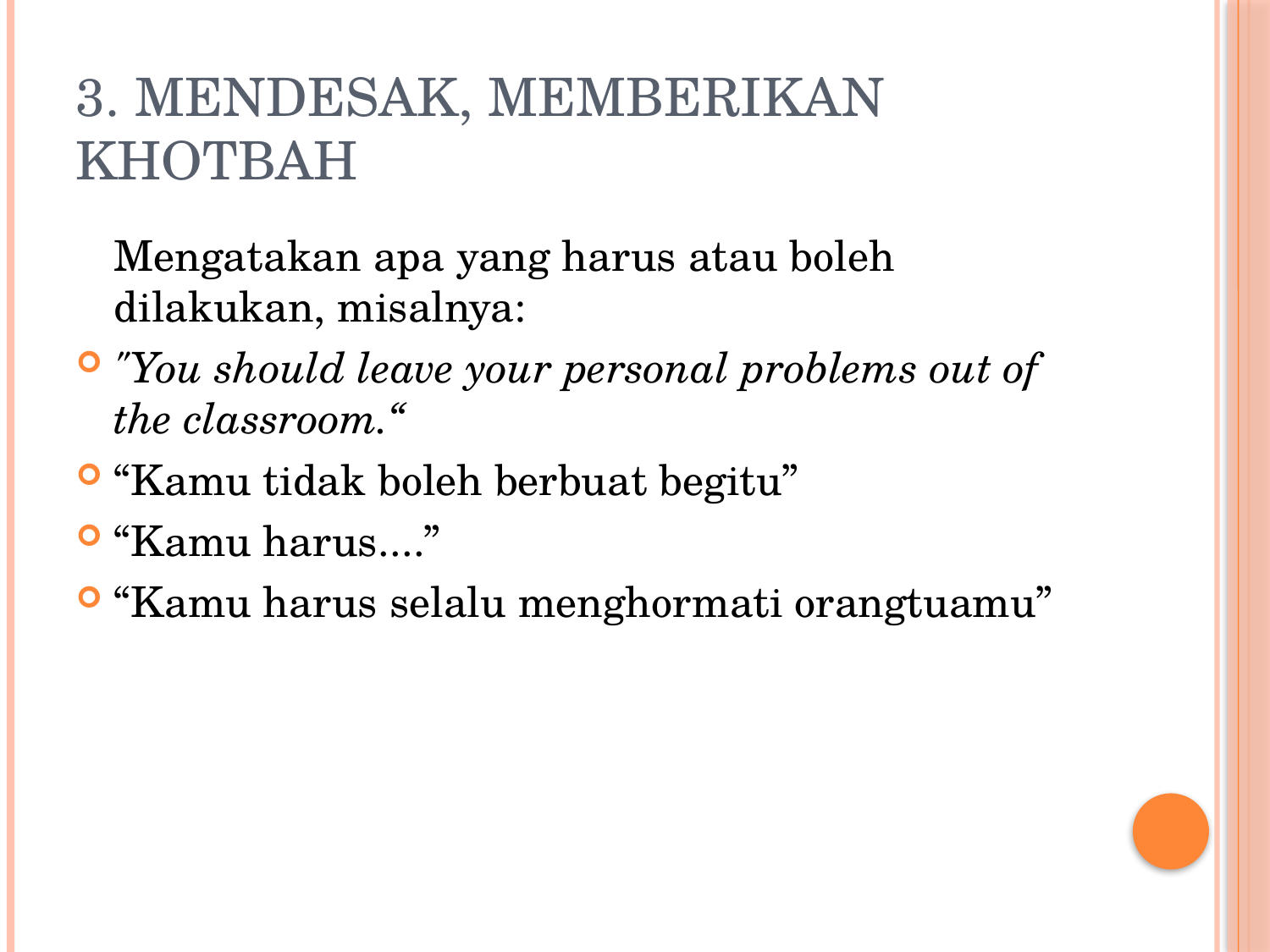

# 3. Mendesak, Memberikan khotbah
	Mengatakan apa yang harus atau boleh dilakukan, misalnya:
"You should leave your personal problems out of the classroom.“
“Kamu tidak boleh berbuat begitu”
“Kamu harus....”
“Kamu harus selalu menghormati orangtuamu”